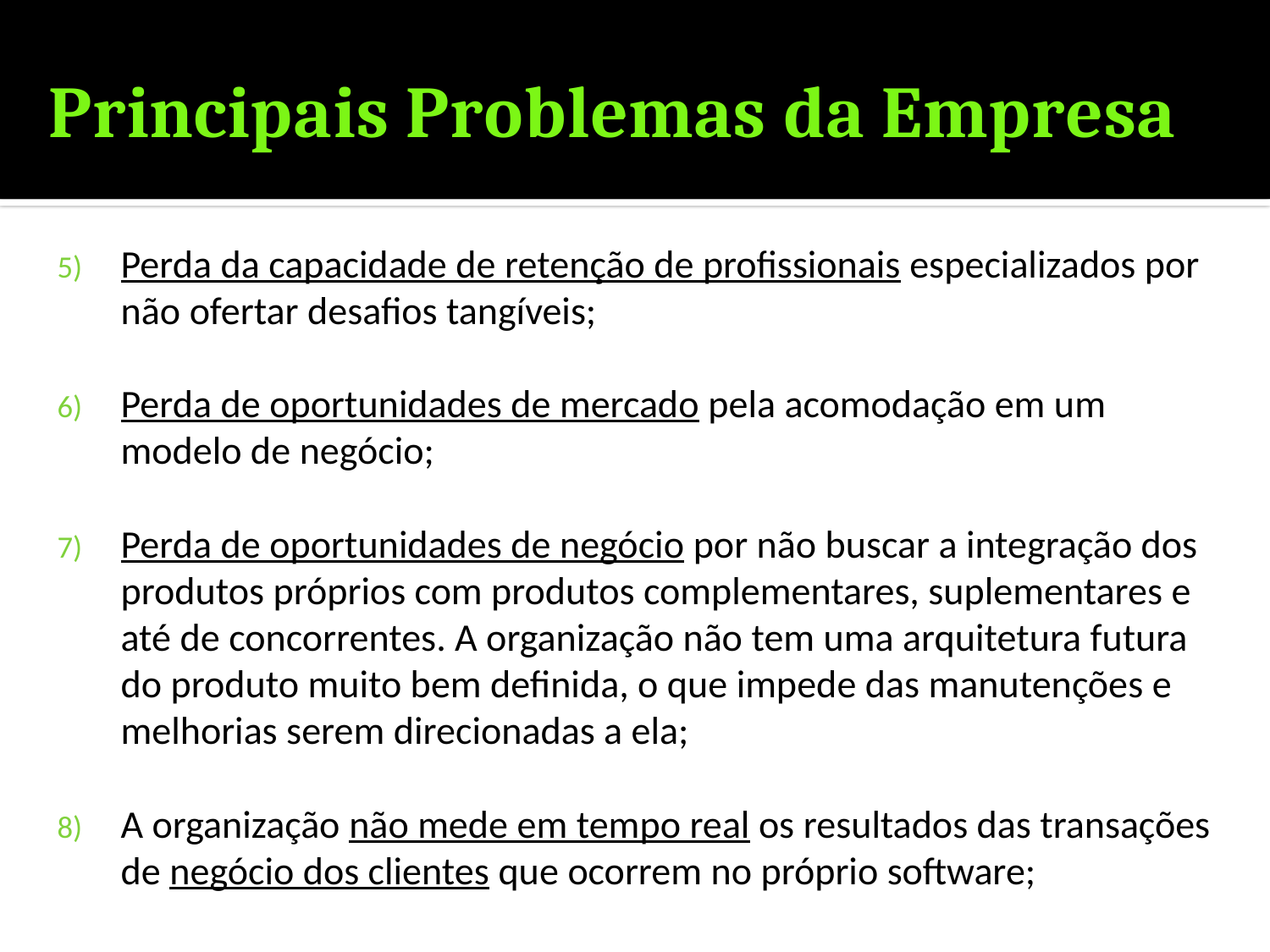

# Principais Problemas da Empresa
Perda da capacidade de retenção de profissionais especializados por não ofertar desafios tangíveis;

Perda de oportunidades de mercado pela acomodação em um modelo de negócio;

Perda de oportunidades de negócio por não buscar a integração dos produtos próprios com produtos complementares, suplementares e até de concorrentes. A organização não tem uma arquitetura futura do produto muito bem definida, o que impede das manutenções e melhorias serem direcionadas a ela;

A organização não mede em tempo real os resultados das transações de negócio dos clientes que ocorrem no próprio software;